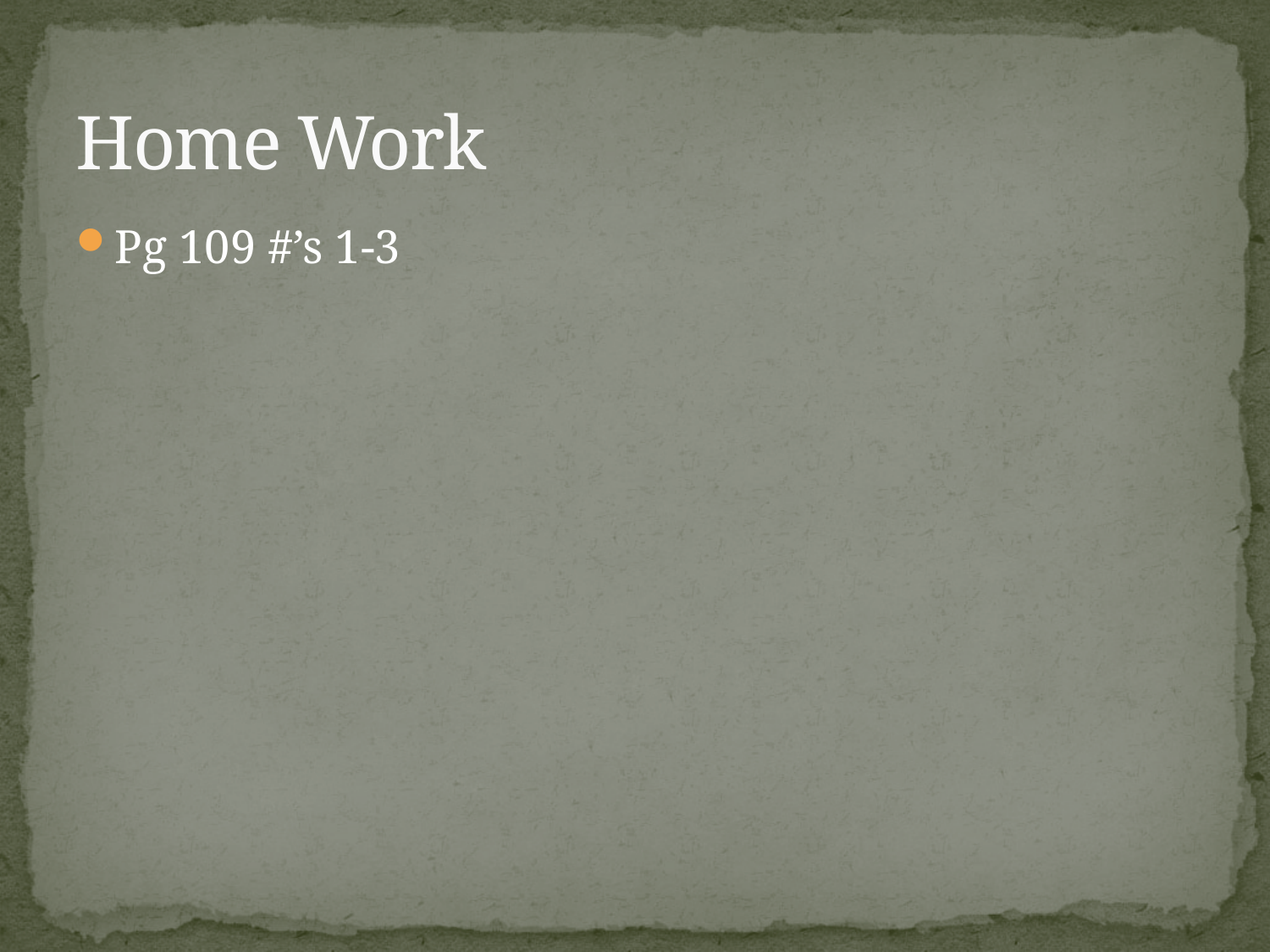

# Home Work
Pg 109 #’s 1-3